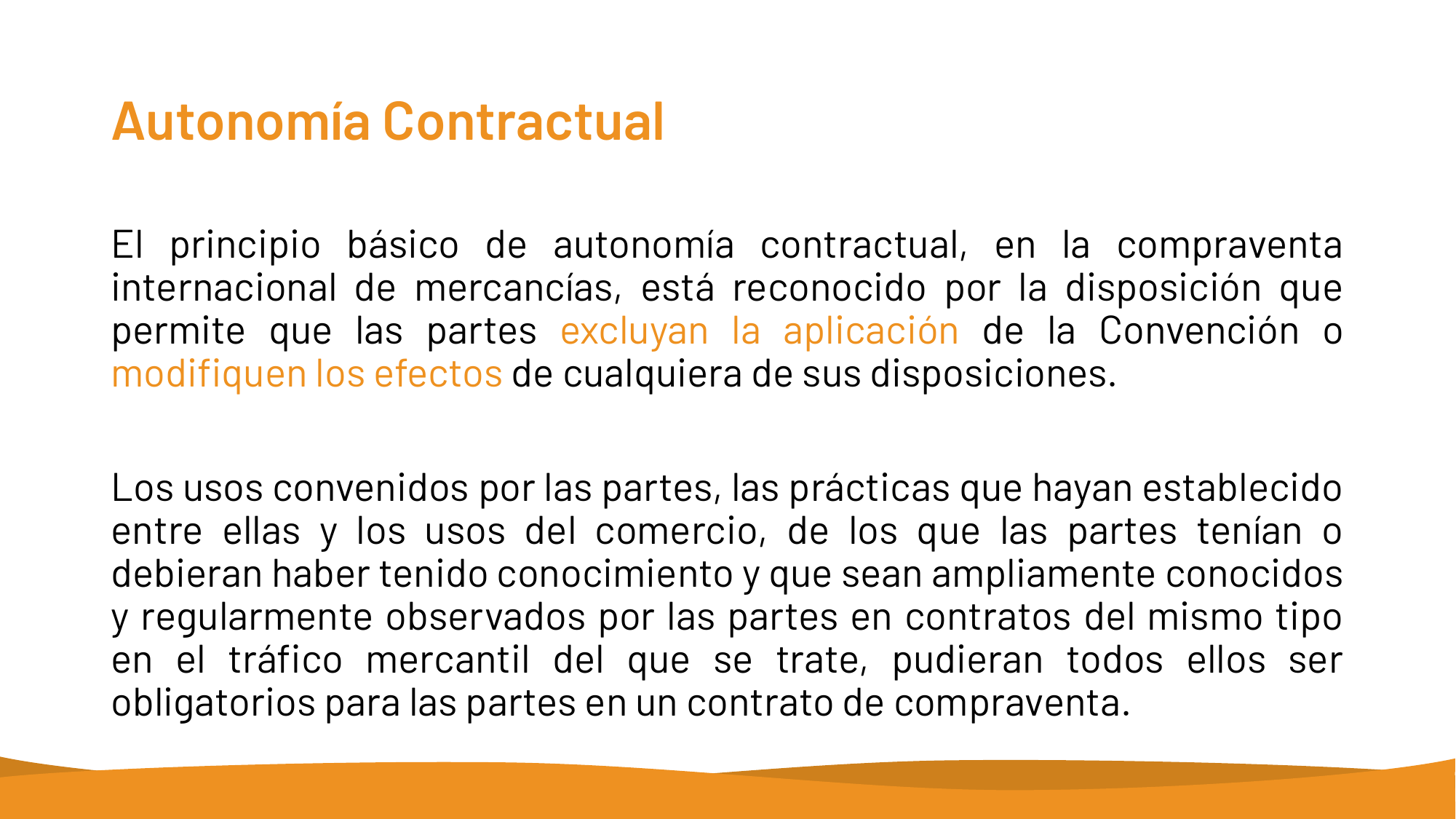

# Autonomía Contractual
El principio básico de autonomía contractual, en la compraventa internacional de mercancías, está reconocido por la disposición que permite que las partes excluyan la aplicación de la Convención o modifiquen los efectos de cualquiera de sus disposiciones.

Los usos convenidos por las partes, las prácticas que hayan establecido entre ellas y los usos del comercio, de los que las partes tenían o debieran haber tenido conocimiento y que sean ampliamente conocidos y regularmente observados por las partes en contratos del mismo tipo en el tráfico mercantil del que se trate, pudieran todos ellos ser obligatorios para las partes en un contrato de compraventa.